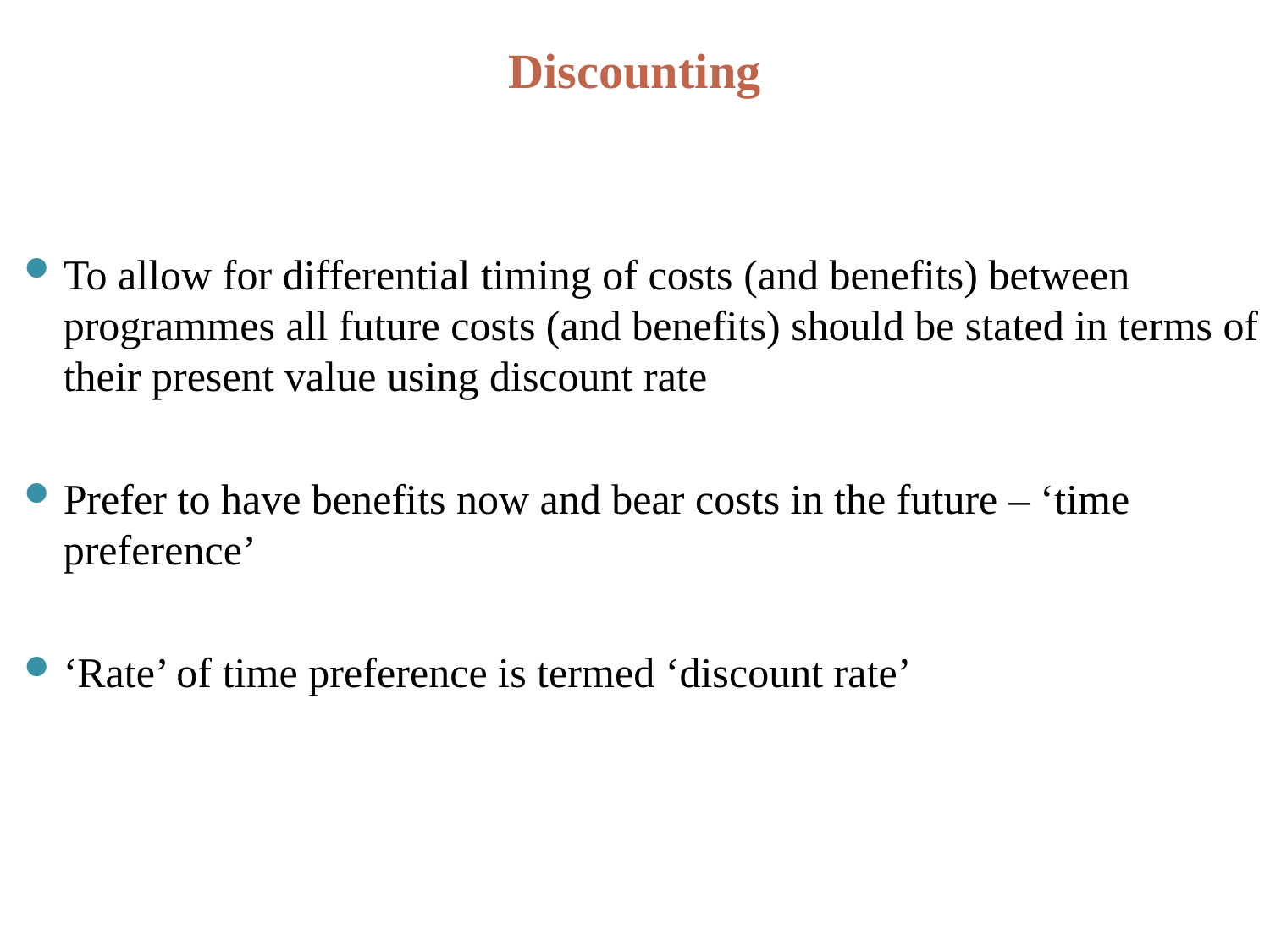

# Discounting

To allow for differential timing of costs (and benefits) between programmes all future costs (and benefits) should be stated in terms of their present value using discount rate

Prefer to have benefits now and bear costs in the future – ‘time preference’

‘Rate’ of time preference is termed ‘discount rate’